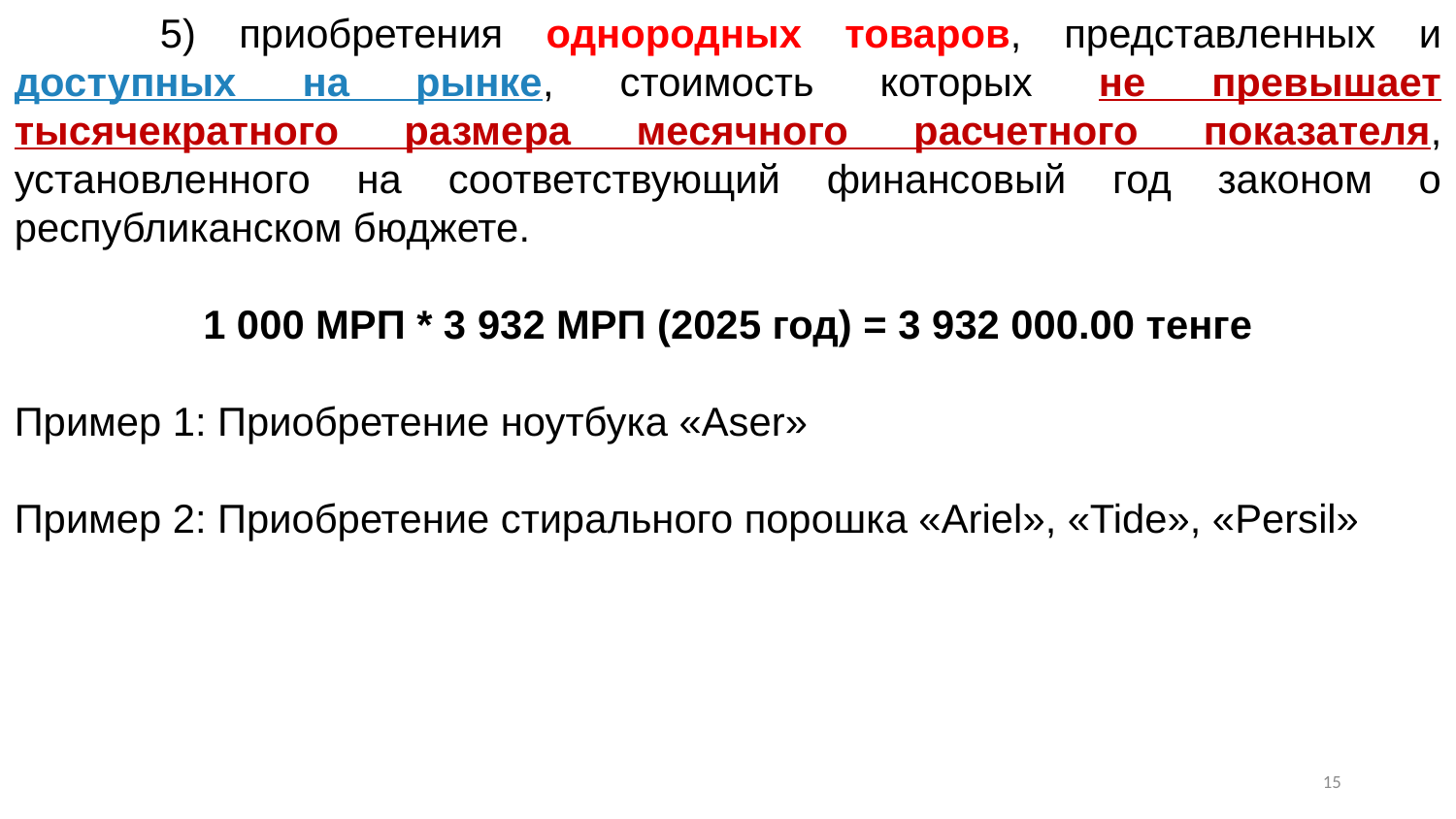

5) приобретения однородных товаров, представленных и доступных на рынке, стоимость которых не превышает тысячекратного размера месячного расчетного показателя, установленного на соответствующий финансовый год законом о республиканском бюджете.

1 000 МРП * 3 932 МРП (2025 год) = 3 932 000.00 тенге

Пример 1: Приобретение ноутбука «Aser»

Пример 2: Приобретение стирального порошка «Ariel», «Tide», «Persil»

15